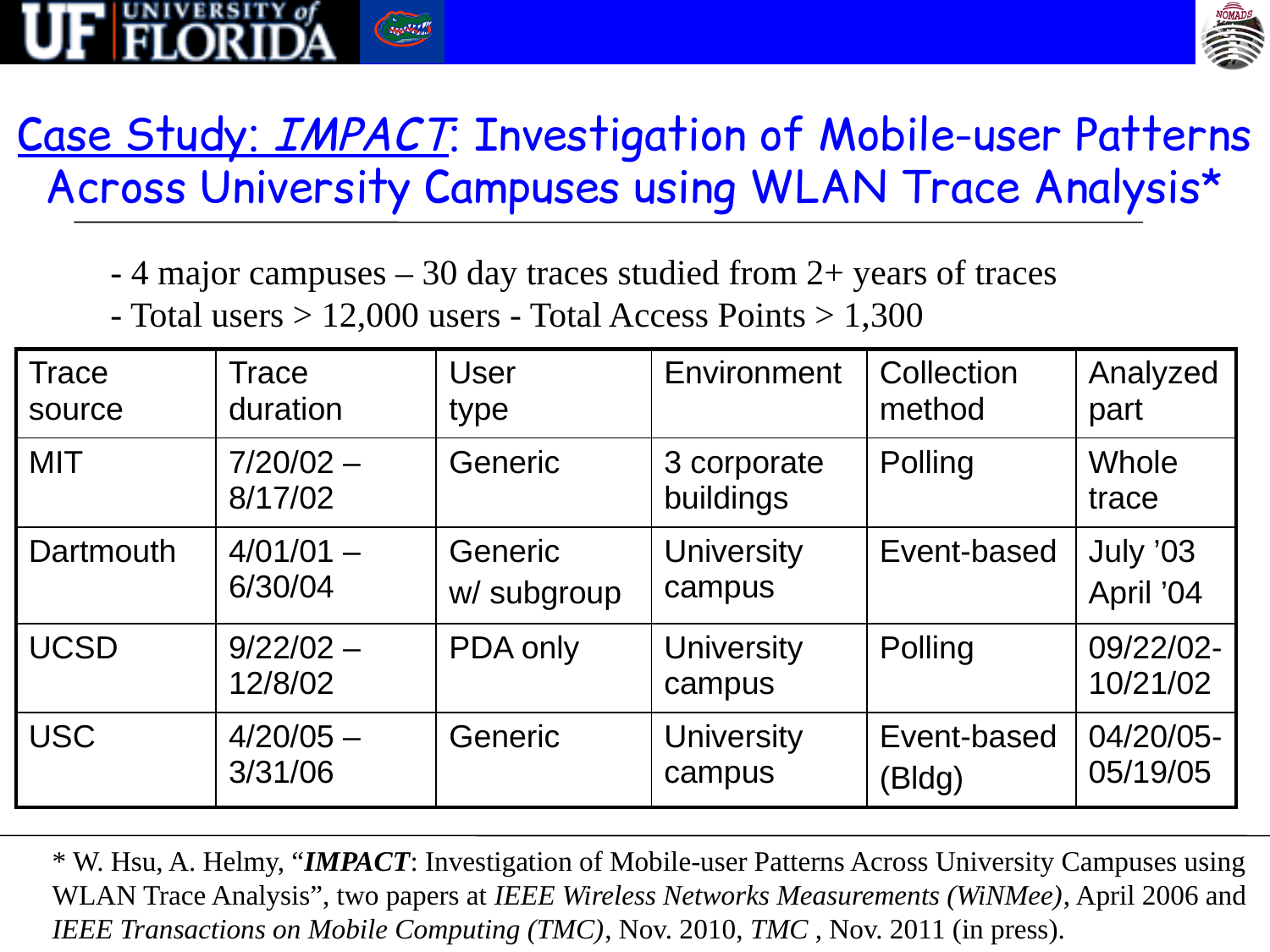

# Case Study: IMPACT: Investigation of Mobile-user Patterns Across University Campuses using WLAN Trace Analysis*

- 4 major campuses – 30 day traces studied from 2+ years of traces
- Total users > 12,000 users - Total Access Points > 1,300
| Trace source | Trace duration | User type | Environment | Collection method | Analyzed part |
| --- | --- | --- | --- | --- | --- |
| MIT | 7/20/02 – 8/17/02 | Generic | 3 corporate buildings | Polling | Whole trace |
| Dartmouth | 4/01/01 – 6/30/04 | Generic w/ subgroup | University campus | Event-based | July ’03 April ’04 |
| UCSD | 9/22/02 – 12/8/02 | PDA only | University campus | Polling | 09/22/02- 10/21/02 |
| USC | 4/20/05 – 3/31/06 | Generic | University campus | Event-based (Bldg) | 04/20/05-05/19/05 |

* W. Hsu, A. Helmy, “IMPACT: Investigation of Mobile-user Patterns Across University Campuses using
WLAN Trace Analysis”, two papers at IEEE Wireless Networks Measurements (WiNMee), April 2006 and
IEEE Transactions on Mobile Computing (TMC), Nov. 2010, TMC , Nov. 2011 (in press).